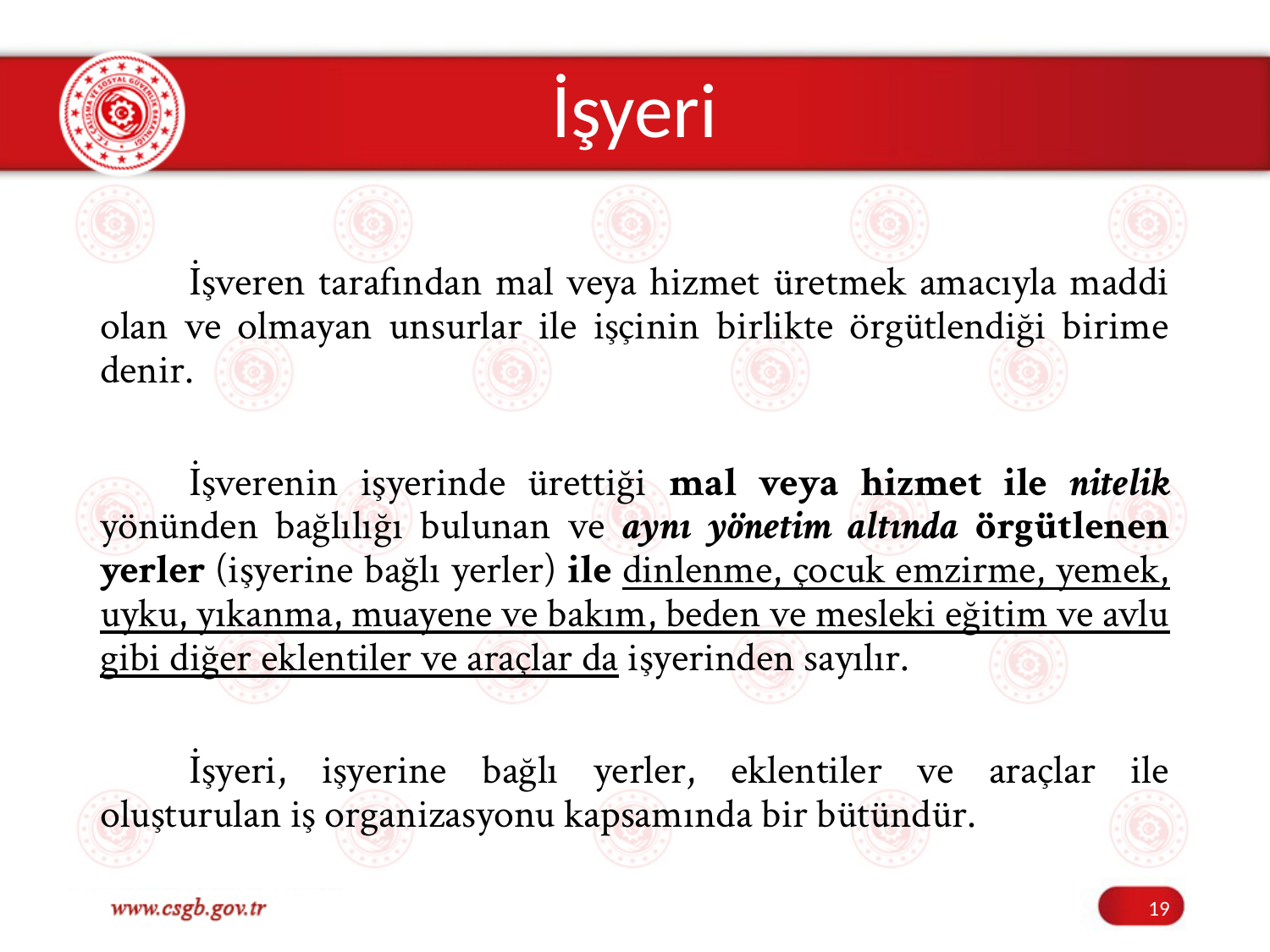

# İşyeri
	İşveren tarafından mal veya hizmet üretmek amacıyla maddi olan ve olmayan unsurlar ile işçinin birlikte örgütlendiği birime denir.

	İşverenin işyerinde ürettiği mal veya hizmet ile nitelik yönünden bağlılığı bulunan ve aynı yönetim altında örgütlenen yerler (işyerine bağlı yerler) ile dinlenme, çocuk emzirme, yemek, uyku, yıkanma, muayene ve bakım, beden ve mesleki eğitim ve avlu gibi diğer eklentiler ve araçlar da işyerinden sayılır.

	İşyeri, işyerine bağlı yerler, eklentiler ve araçlar ile oluşturulan iş organizasyonu kapsamında bir bütündür.

19